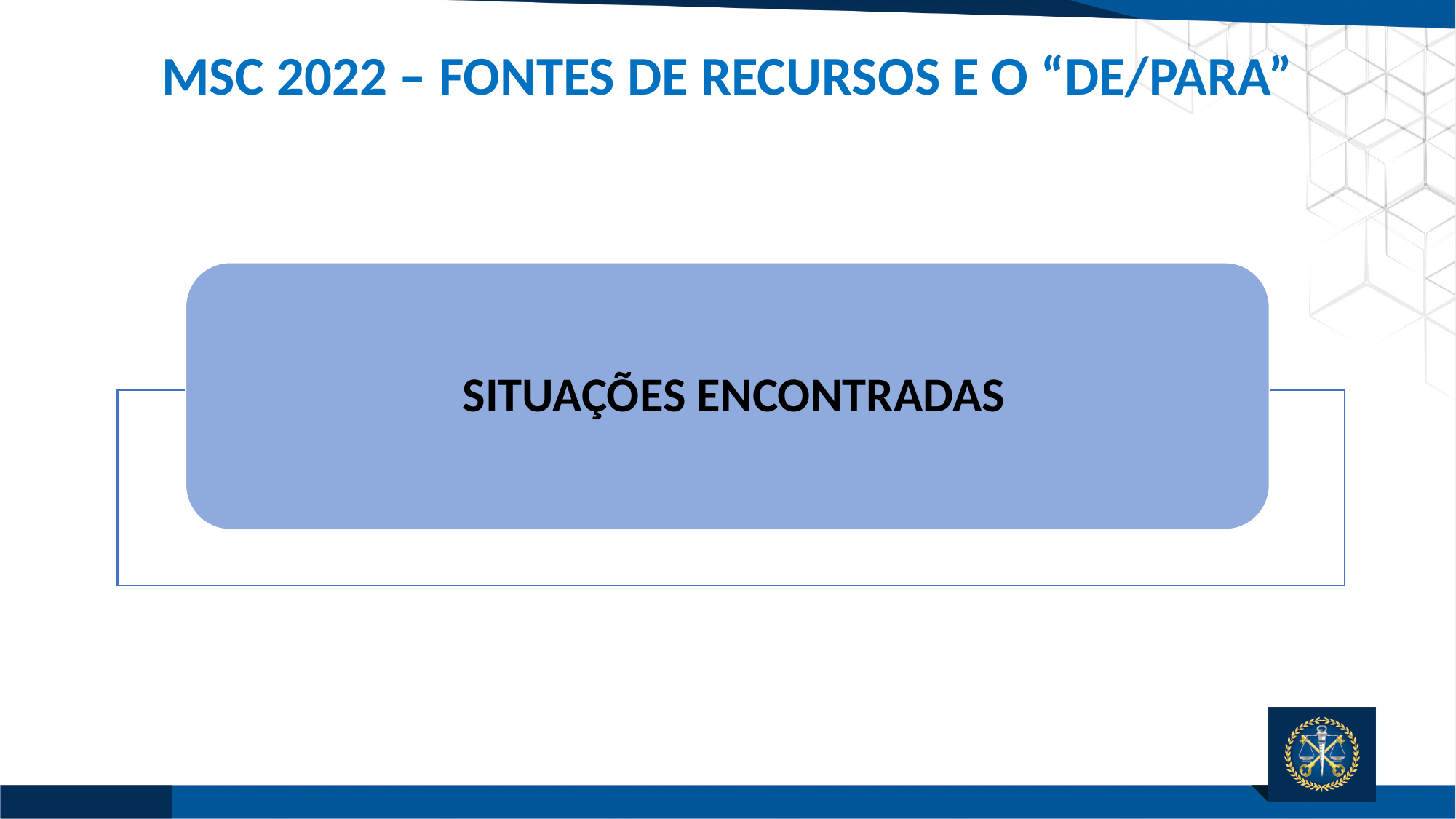

MSC 2022 – FONTES DE RECURSOS E O “DE/PARA”

SITUAÇÕES ENCONTRADAS